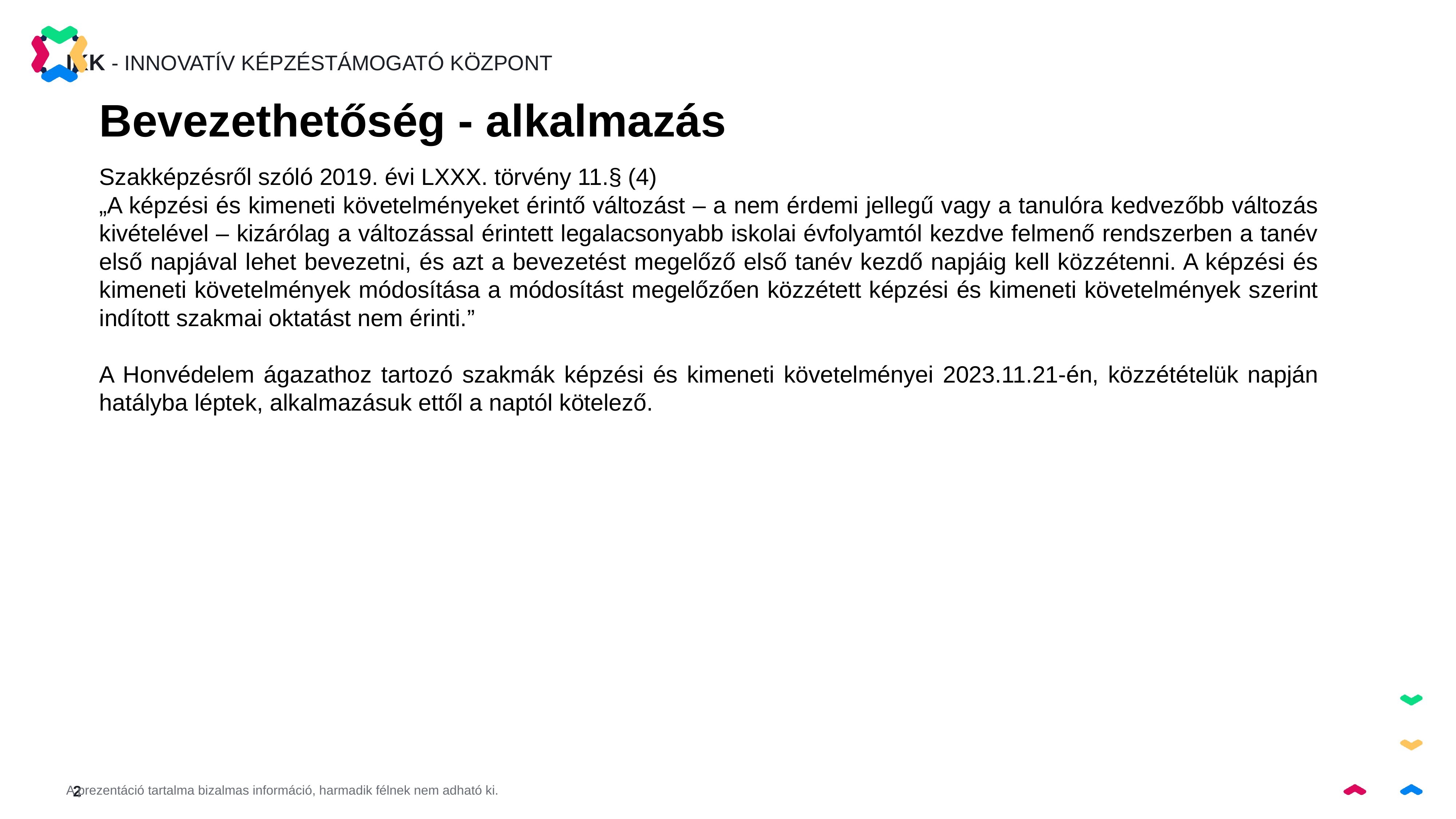

Bevezethetőség - alkalmazás
Szakképzésről szóló 2019. évi LXXX. törvény 11.§ (4)
„A képzési és kimeneti követelményeket érintő változást – a nem érdemi jellegű vagy a tanulóra kedvezőbb változás kivételével – kizárólag a változással érintett legalacsonyabb iskolai évfolyamtól kezdve felmenő rendszerben a tanév első napjával lehet bevezetni, és azt a bevezetést megelőző első tanév kezdő napjáig kell közzétenni. A képzési és kimeneti követelmények módosítása a módosítást megelőzően közzétett képzési és kimeneti követelmények szerint indított szakmai oktatást nem érinti.”

A Honvédelem ágazathoz tartozó szakmák képzési és kimeneti követelményei 2023.11.21-én, közzétételük napján hatályba léptek, alkalmazásuk ettől a naptól kötelező.